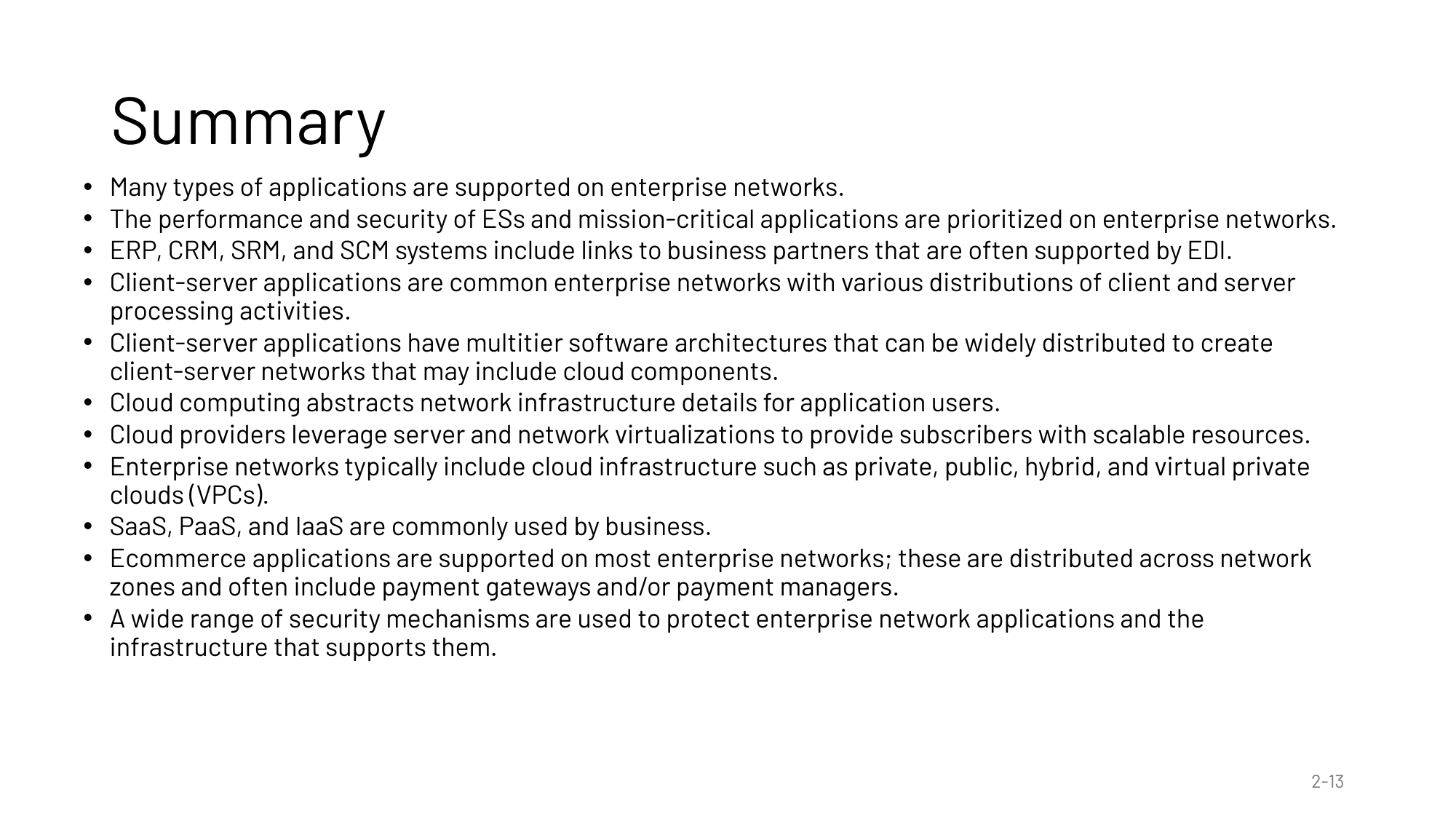

# Summary
Many types of applications are supported on enterprise networks.
The performance and security of ESs and mission-critical applications are prioritized on enterprise networks.
ERP, CRM, SRM, and SCM systems include links to business partners that are often supported by EDI.
Client-server applications are common enterprise networks with various distributions of client and server processing activities.
Client-server applications have multitier software architectures that can be widely distributed to create client-server networks that may include cloud components.
Cloud computing abstracts network infrastructure details for application users.
Cloud providers leverage server and network virtualizations to provide subscribers with scalable resources.
Enterprise networks typically include cloud infrastructure such as private, public, hybrid, and virtual private clouds (VPCs).
SaaS, PaaS, and IaaS are commonly used by business.
Ecommerce applications are supported on most enterprise networks; these are distributed across network zones and often include payment gateways and/or payment managers.
A wide range of security mechanisms are used to protect enterprise network applications and the infrastructure that supports them.

13